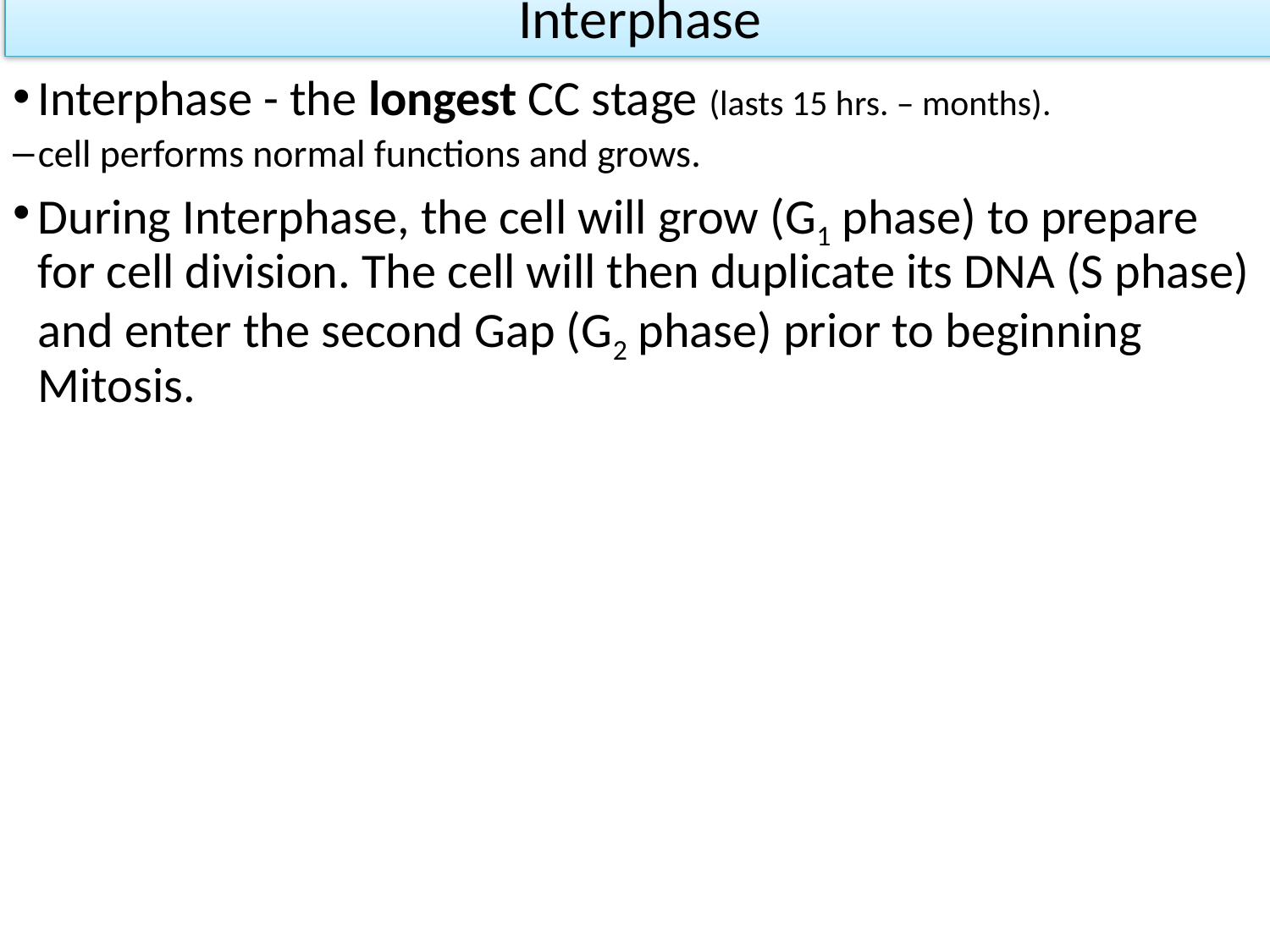

# Interphase
Interphase - the longest CC stage (lasts 15 hrs. – months).
cell performs normal functions and grows.
During Interphase, the cell will grow (G1 phase) to prepare for cell division. The cell will then duplicate its DNA (S phase) and enter the second Gap (G2 phase) prior to beginning Mitosis.